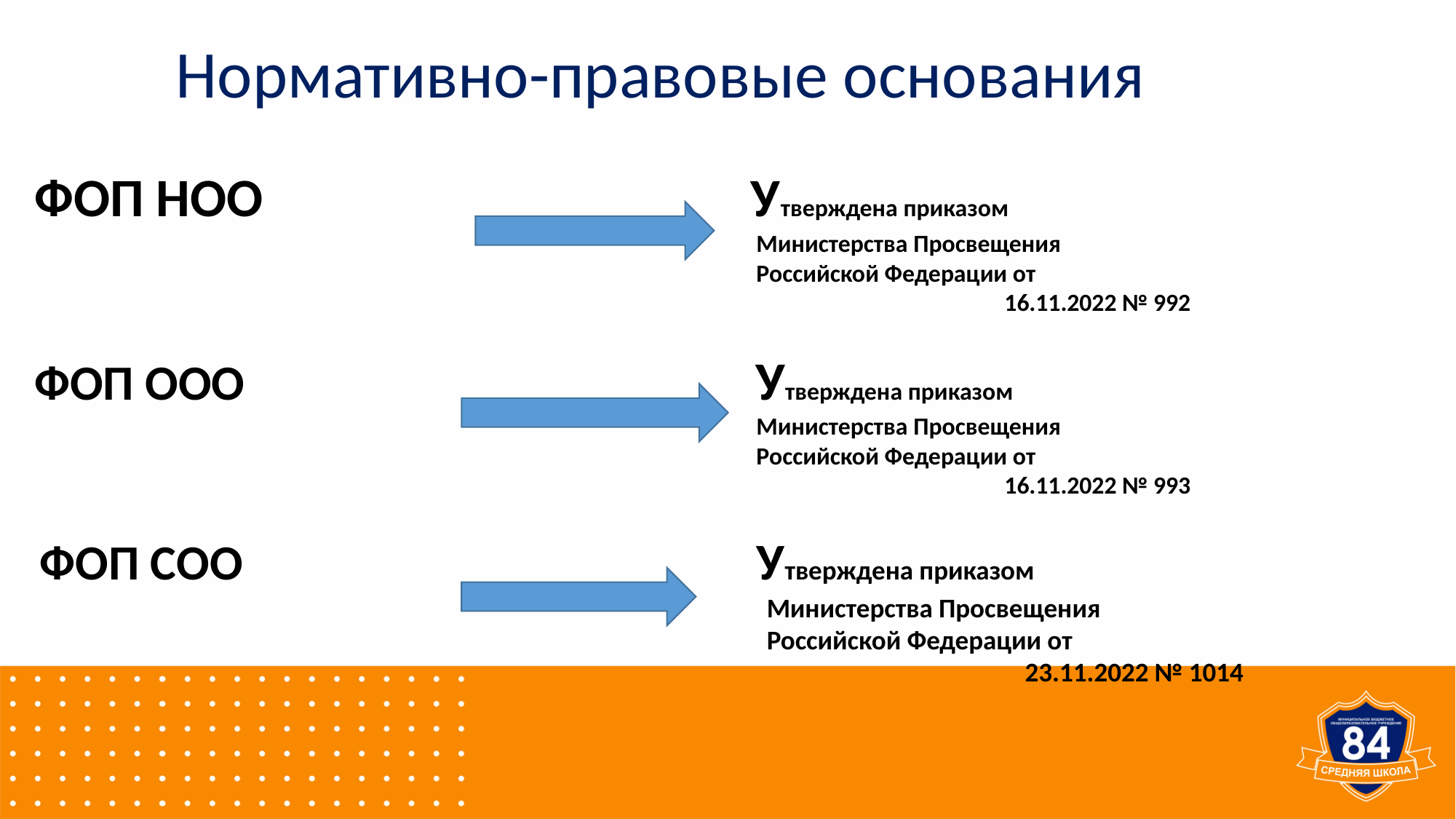

# Нормативно-правовые основания
ФОП НОО                                        Утверждена приказом
                                                                                                                                Министерства Просвещения
                                                                                                                                Российской Федерации от
                                                                                                                                                                            16.11.2022 № 992

ФОП ООО                                              Утверждена приказом
                                                                                                                                Министерства Просвещения
                                                                                                                                Российской Федерации от
                                                                                                                                                                            16.11.2022 № 993

 ФОП СОО                                                                                           Утверждена приказом
                                                                                                                          Министерства Просвещения
                                                                                                                          Российской Федерации от
                                                                                                                                                                     23.11.2022 № 1014